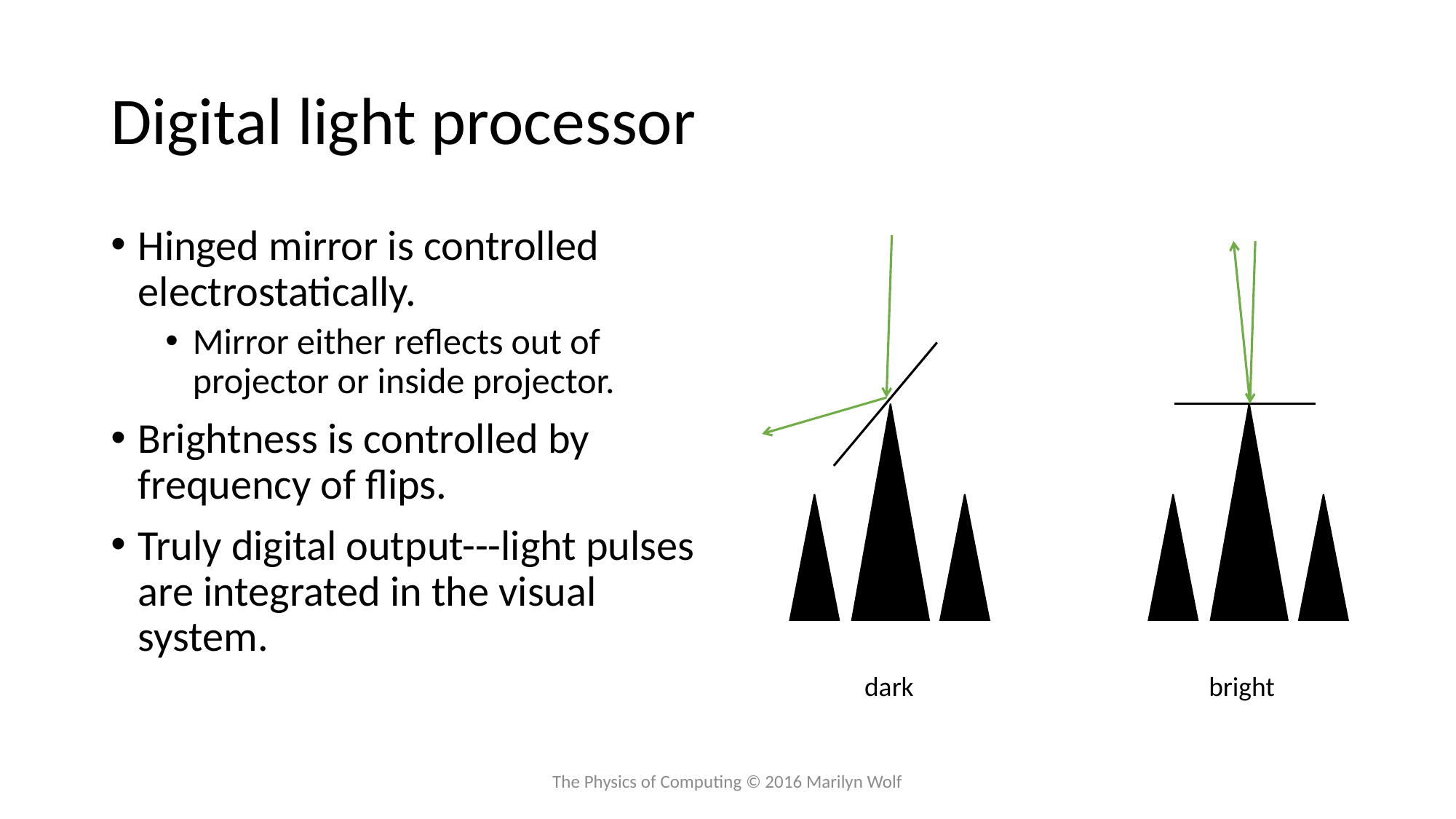

# Digital light processor
Hinged mirror is controlled electrostatically.
Mirror either reflects out of projector or inside projector.
Brightness is controlled by frequency of flips.
Truly digital output---light pulses are integrated in the visual system.

dark
bright
The Physics of Computing © 2016 Marilyn Wolf